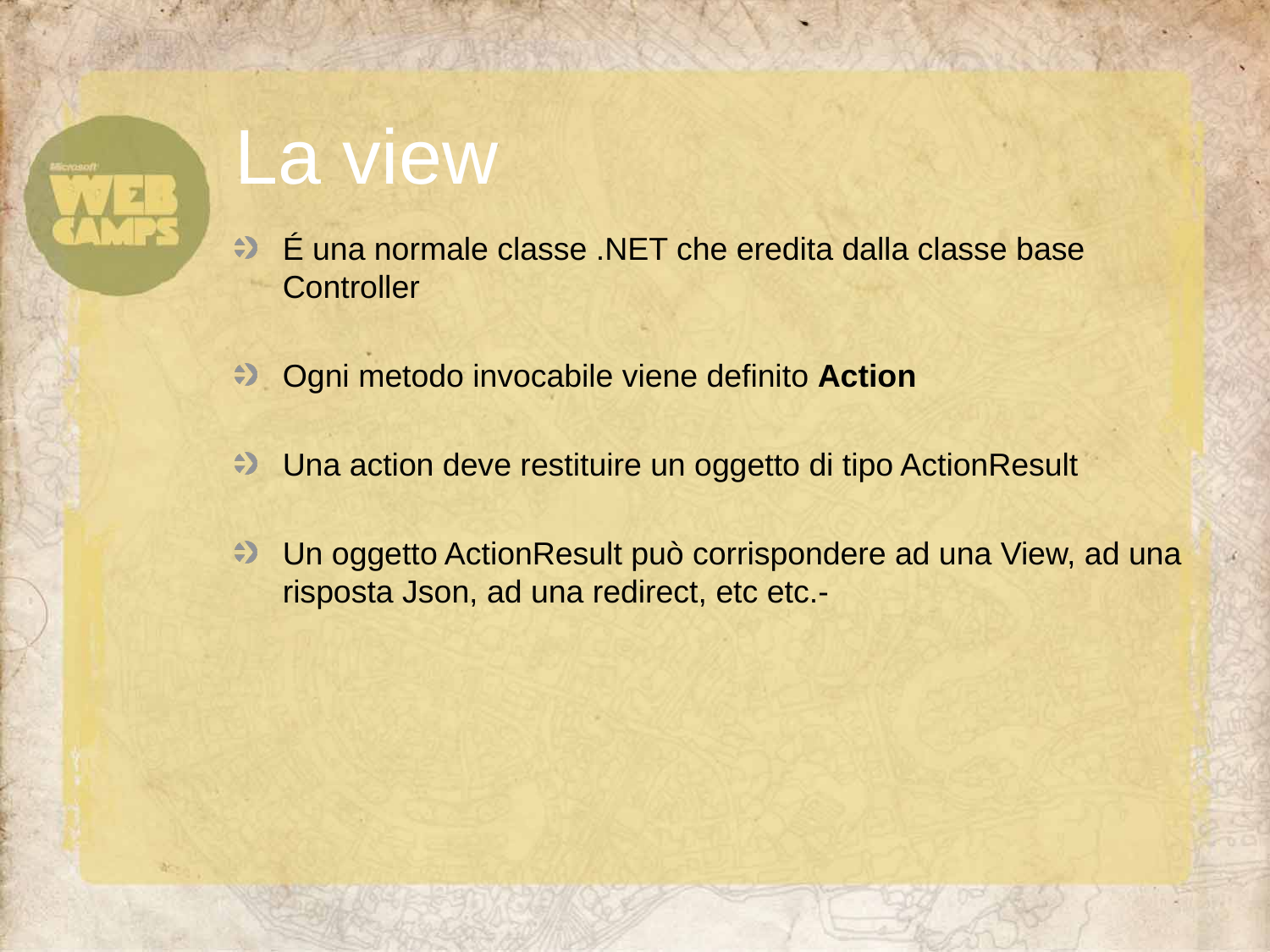

# La view
É una normale classe .NET che eredita dalla classe base Controller

Ogni metodo invocabile viene definito Action

Una action deve restituire un oggetto di tipo ActionResult

Un oggetto ActionResult può corrispondere ad una View, ad una risposta Json, ad una redirect, etc etc.-